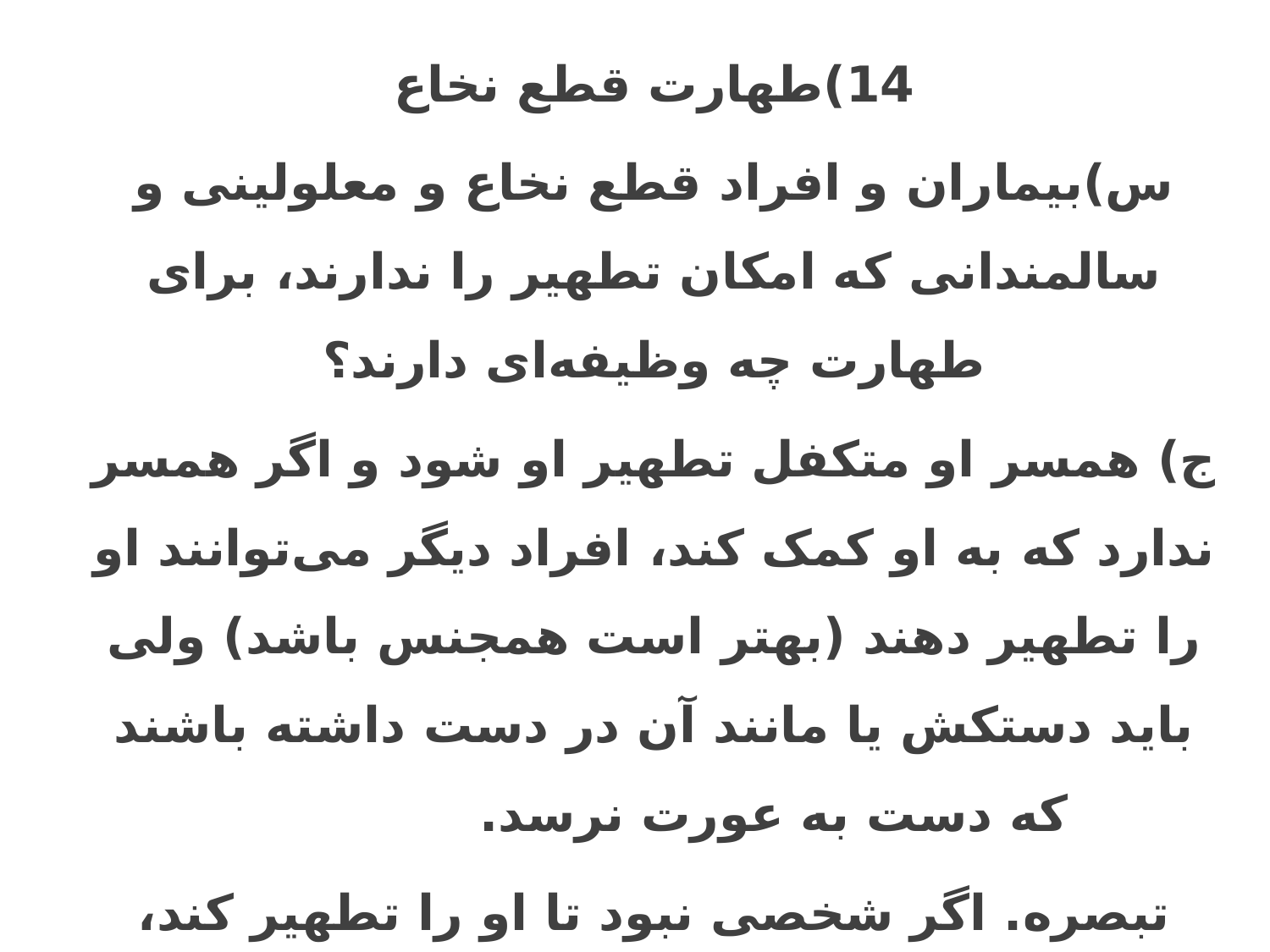

14)طهارت قطع نخاع
س)بیماران و افراد قطع نخاع و معلولینی و سالمندانی که امکان تطهیر را ندارند، برای طهارت چه وظیفه‌ای دارند؟
ج) همسر او متکفل تطهیر او شود و اگر همسر ندارد که به او کمک کند، افراد دیگر می‌توانند او را تطهیر دهند (بهتر است همجنس باشد) ولی باید دستکش یا مانند آن در دست داشته باشند که دست به عورت نرسد.
تبصره. اگر شخصی نبود تا او را تطهیر کند، تطهیر از آنها ساقط است.